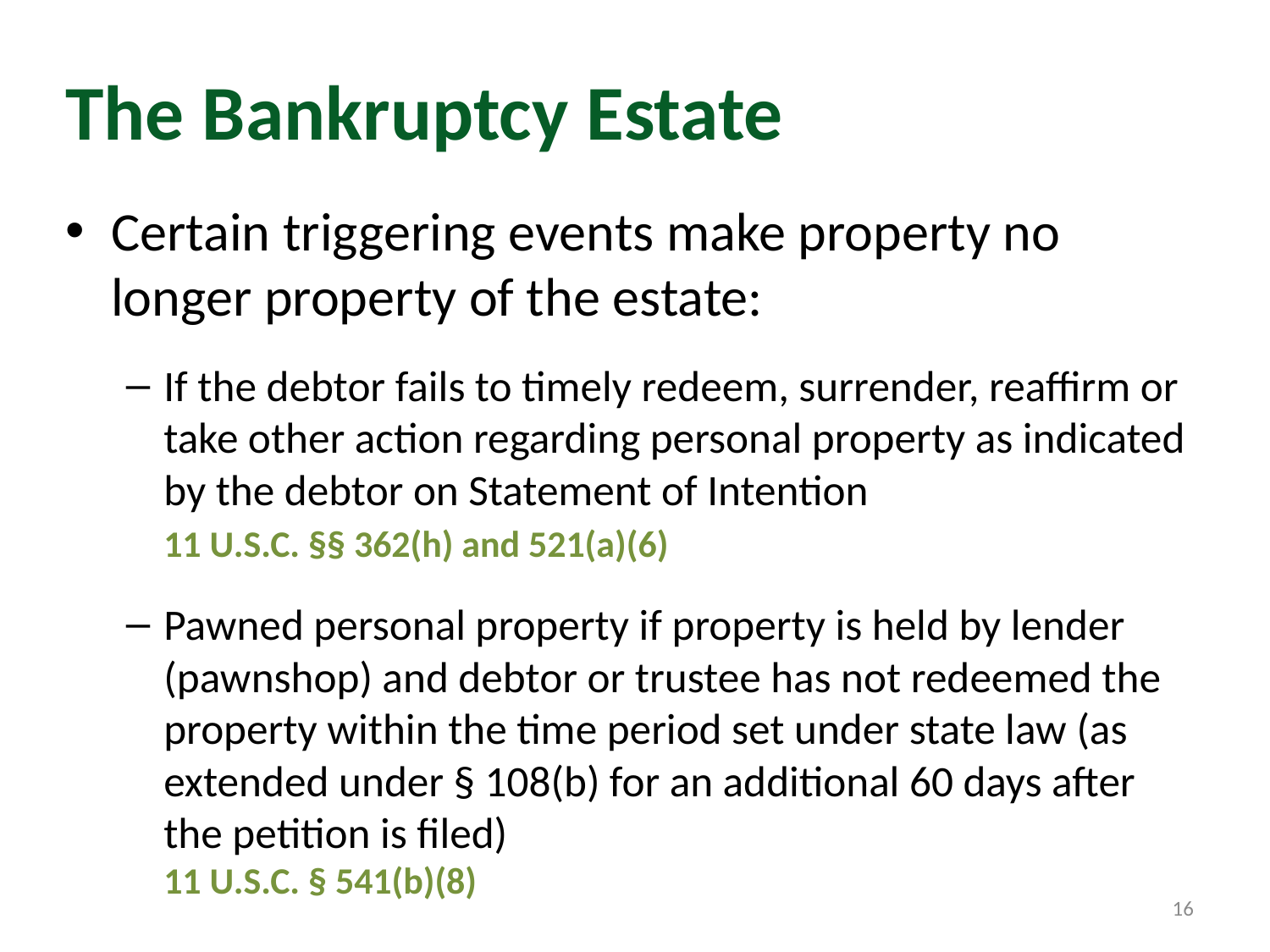

# The Bankruptcy Estate
Certain triggering events make property no longer property of the estate:
If the debtor fails to timely redeem, surrender, reaffirm or take other action regarding personal property as indicated by the debtor on Statement of Intention
11 U.S.C. §§ 362(h) and 521(a)(6)
Pawned personal property if property is held by lender (pawnshop) and debtor or trustee has not redeemed the property within the time period set under state law (as extended under § 108(b) for an additional 60 days after the petition is filed)
11 U.S.C. § 541(b)(8)
16